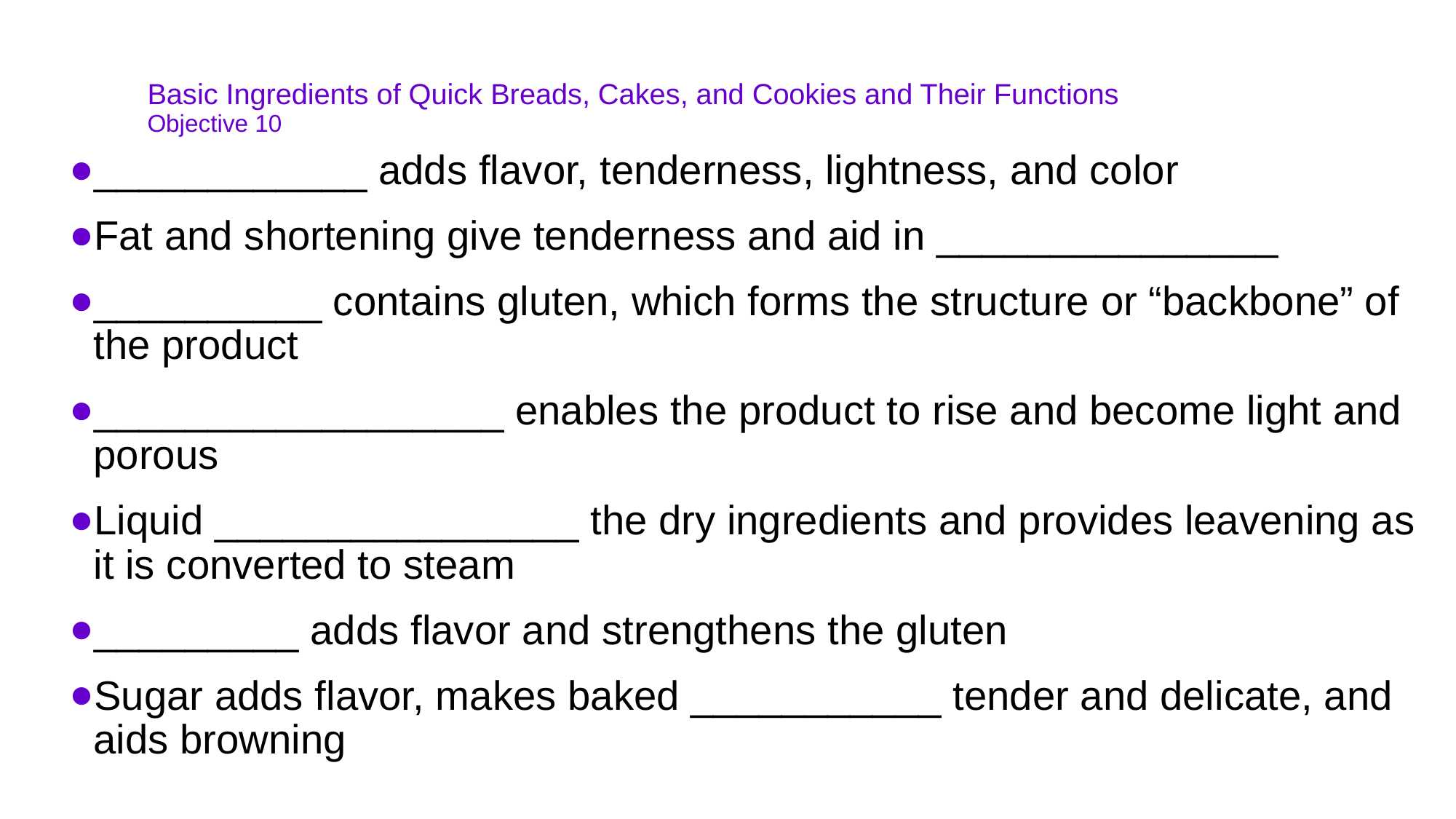

# Basic Ingredients of Quick Breads, Cakes, and Cookies and Their Functions Objective 10
____________ adds flavor, tenderness, lightness, and color
Fat and shortening give tenderness and aid in _______________
__________ contains gluten, which forms the structure or “backbone” of the product
__________________ enables the product to rise and become light and porous
Liquid ________________ the dry ingredients and provides leavening as it is converted to steam
_________ adds flavor and strengthens the gluten
Sugar adds flavor, makes baked ___________ tender and delicate, and aids browning